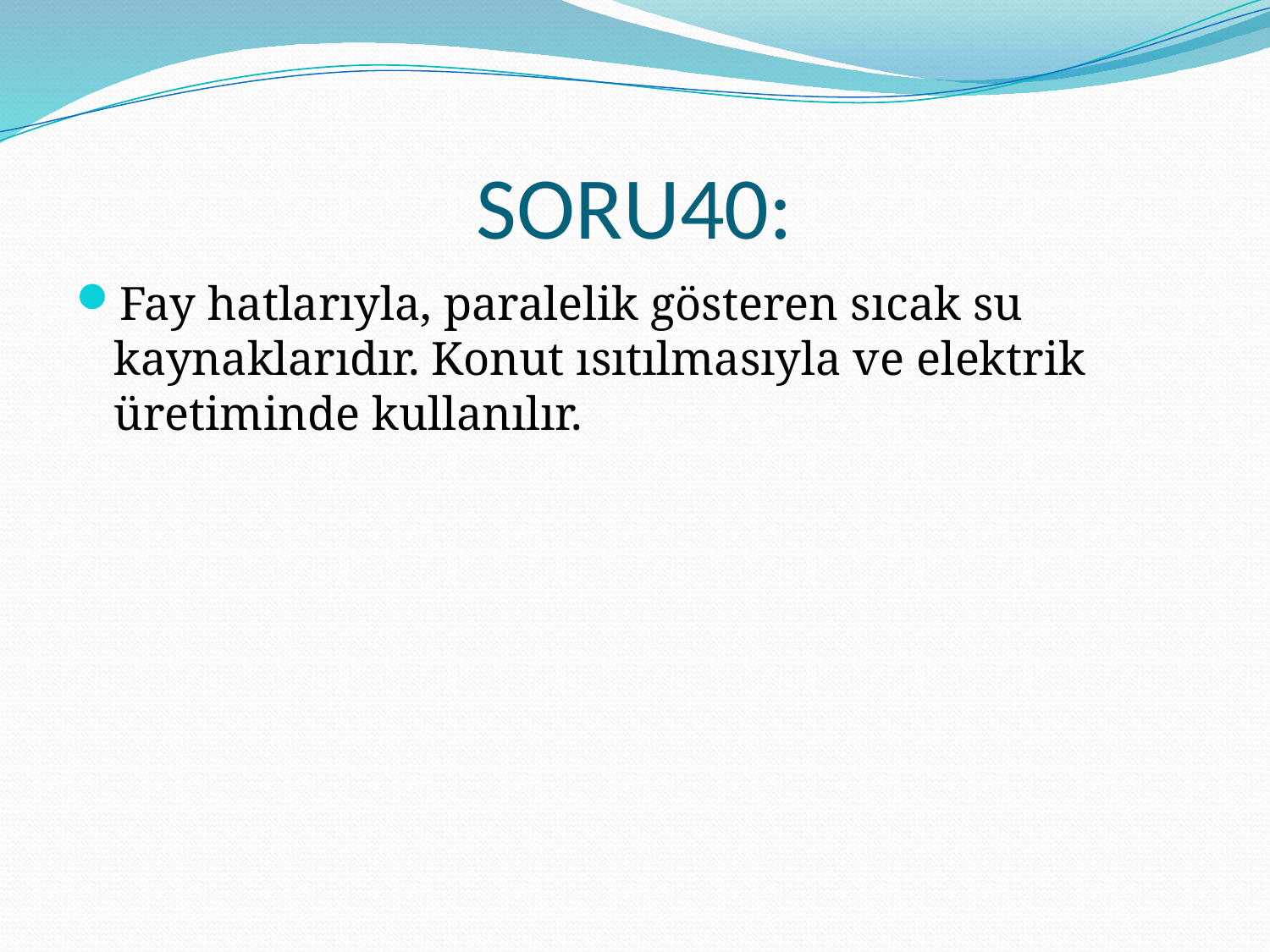

# SORU40:
Fay hatlarıyla, paralelik gösteren sıcak su kaynaklarıdır. Konut ısıtılmasıyla ve elektrik üretiminde kullanılır.